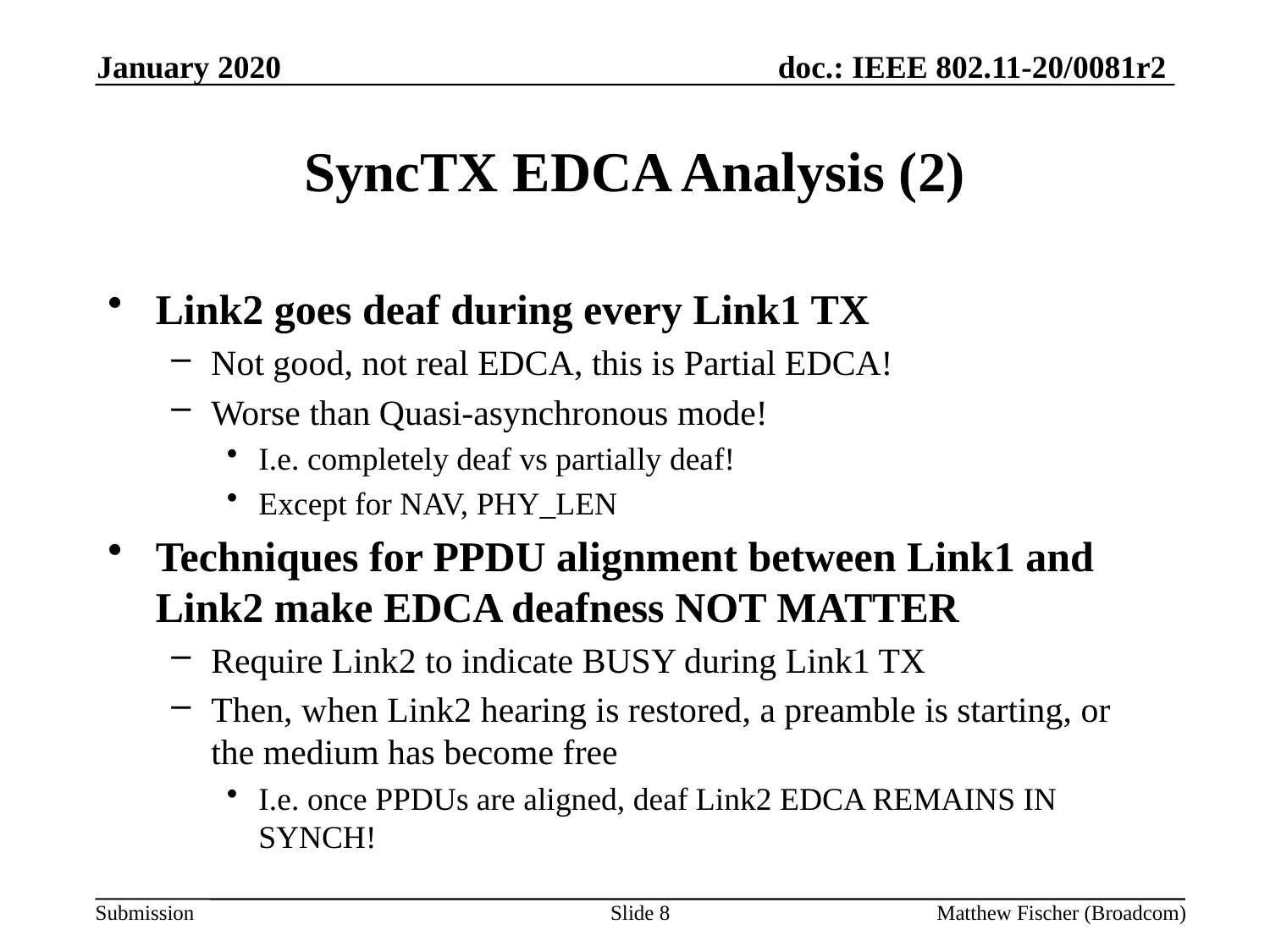

January 2020
# SyncTX EDCA Analysis (2)
Link2 goes deaf during every Link1 TX
Not good, not real EDCA, this is Partial EDCA!
Worse than Quasi-asynchronous mode!
I.e. completely deaf vs partially deaf!
Except for NAV, PHY_LEN
Techniques for PPDU alignment between Link1 and Link2 make EDCA deafness NOT MATTER
Require Link2 to indicate BUSY during Link1 TX
Then, when Link2 hearing is restored, a preamble is starting, or the medium has become free
I.e. once PPDUs are aligned, deaf Link2 EDCA REMAINS IN SYNCH!
Slide 8
Matthew Fischer (Broadcom)